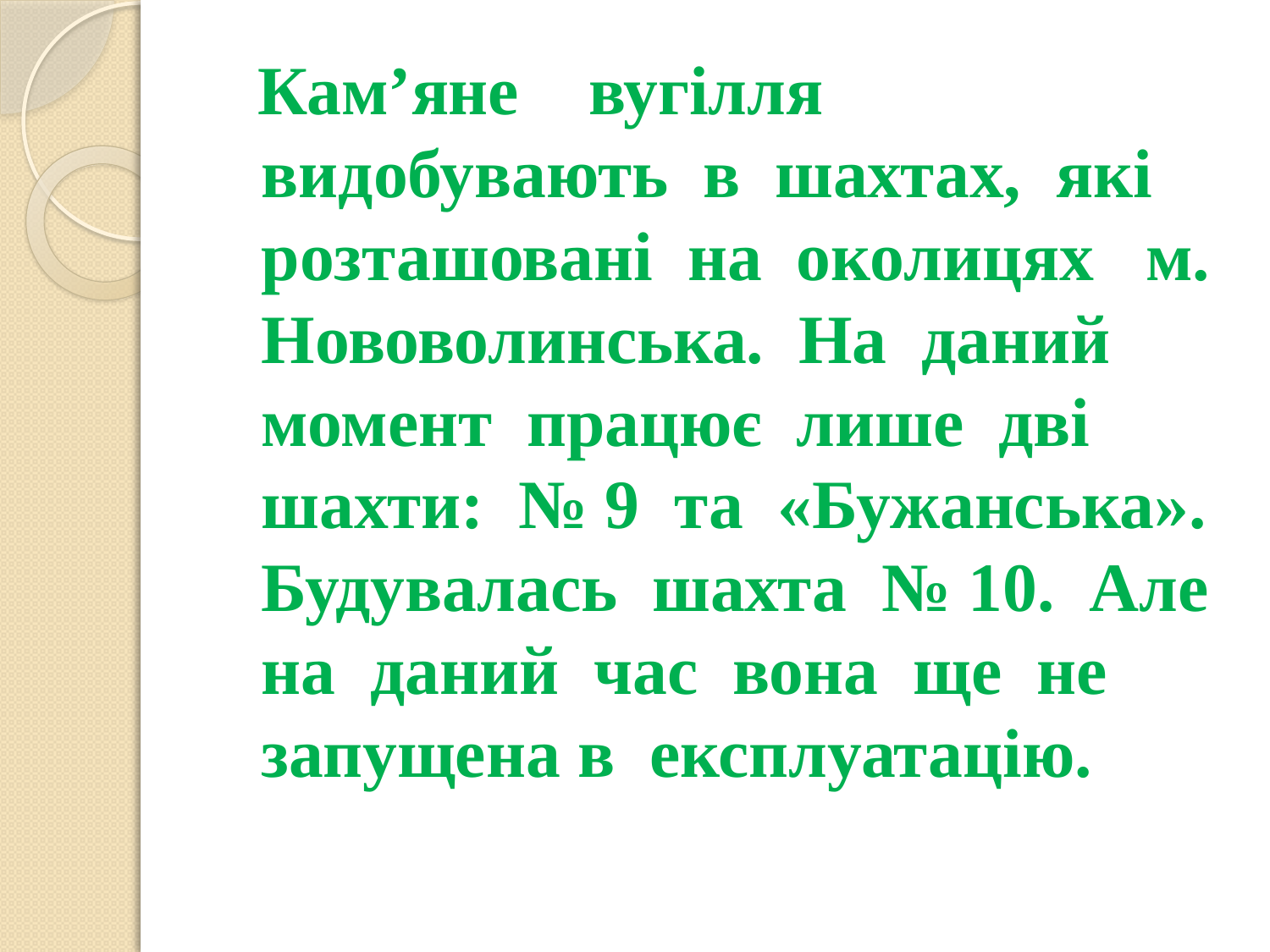

Кам’яне    вугілля  видобувають  в  шахтах,  які  розташовані  на  околицях   м.  Нововолинська.  На  даний  момент  працює  лише  дві шахти:  № 9  та  «Бужанська».  Будувалась  шахта  № 10.  Але  на  даний  час  вона  ще  не  запущена в  експлуатацію.